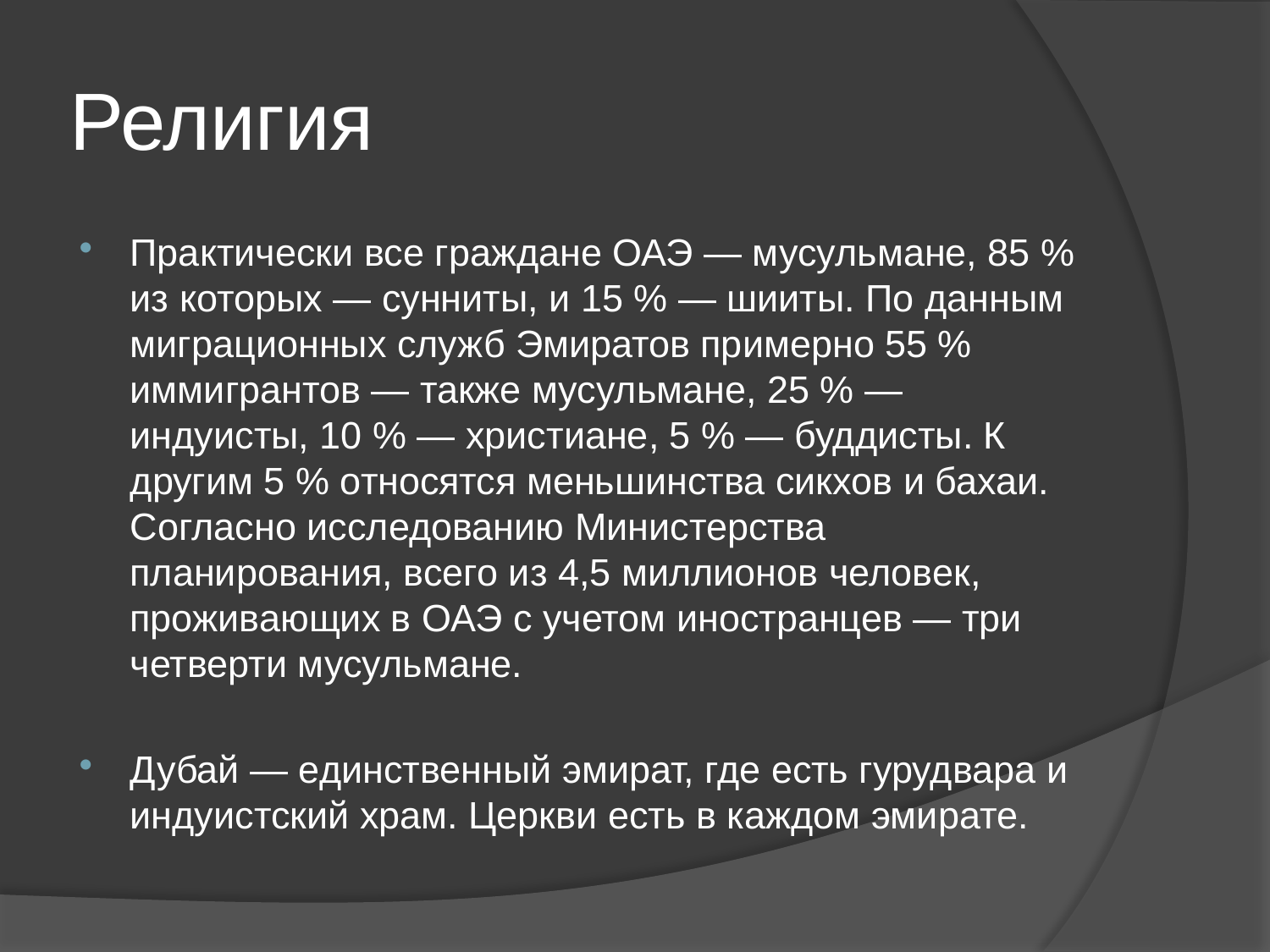

# Религия
Практически все граждане ОАЭ — мусульмане, 85 % из которых — сунниты, и 15 % — шииты. По данным миграционных служб Эмиратов примерно 55 % иммигрантов — также мусульмане, 25 % — индуисты, 10 % — христиане, 5 % — буддисты. К другим 5 % относятся меньшинства сикхов и бахаи. Согласно исследованию Министерства планирования, всего из 4,5 миллионов человек, проживающих в ОАЭ с учетом иностранцев — три четверти мусульмане.

Дубай — единственный эмират, где есть гурудвара и индуистский храм. Церкви есть в каждом эмирате.